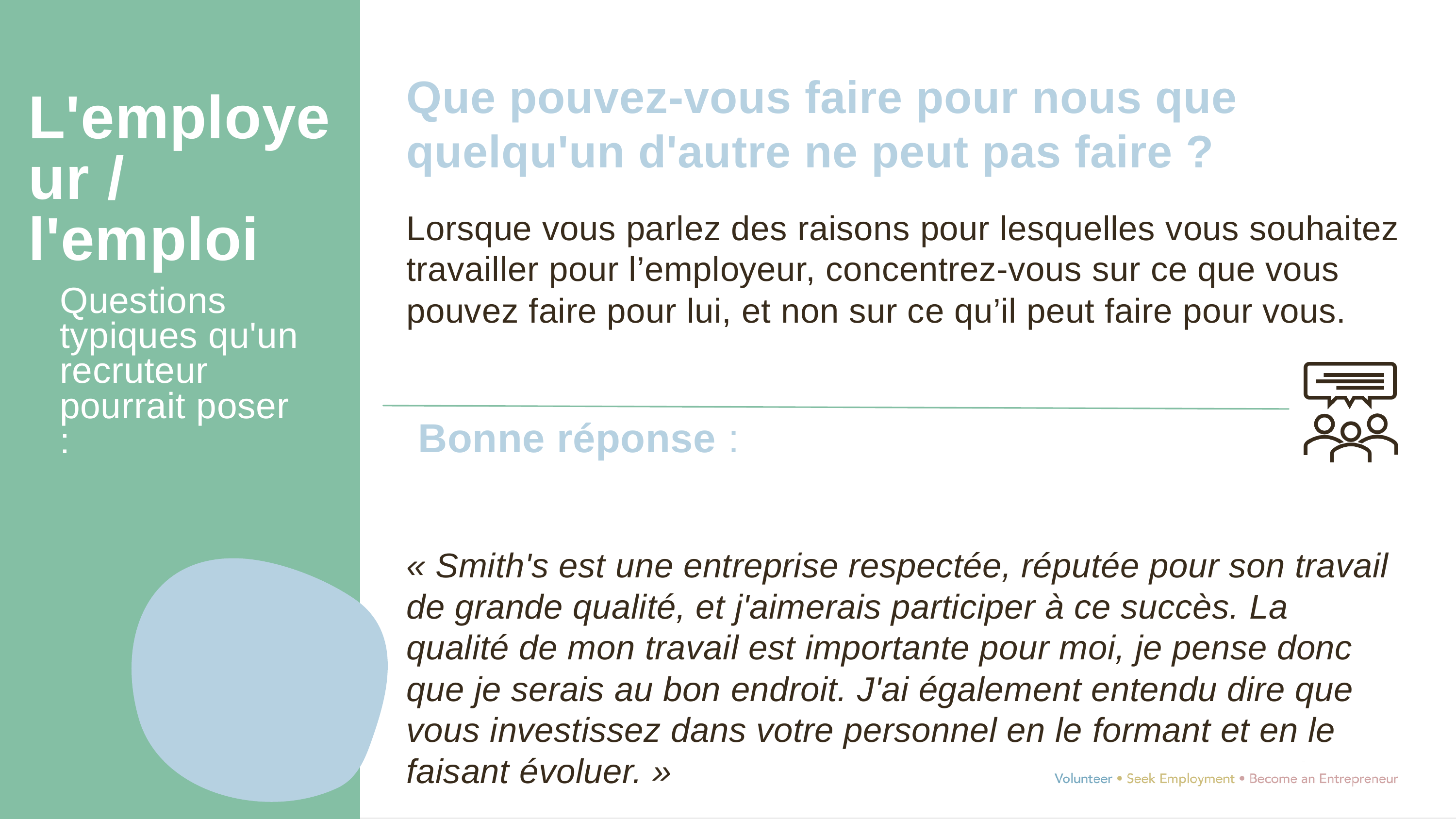

Que pouvez-vous faire pour nous que quelqu'un d'autre ne peut pas faire ?

L'employeur / l'emploi
Lorsque vous parlez des raisons pour lesquelles vous souhaitez travailler pour l’employeur, concentrez-vous sur ce que vous pouvez faire pour lui, et non sur ce qu’il peut faire pour vous.

 Bonne réponse :

« Smith's est une entreprise respectée, réputée pour son travail de grande qualité, et j'aimerais participer à ce succès. La qualité de mon travail est importante pour moi, je pense donc que je serais au bon endroit. J'ai également entendu dire que vous investissez dans votre personnel en le formant et en le faisant évoluer. »

Questions typiques qu'un recruteur pourrait poser :